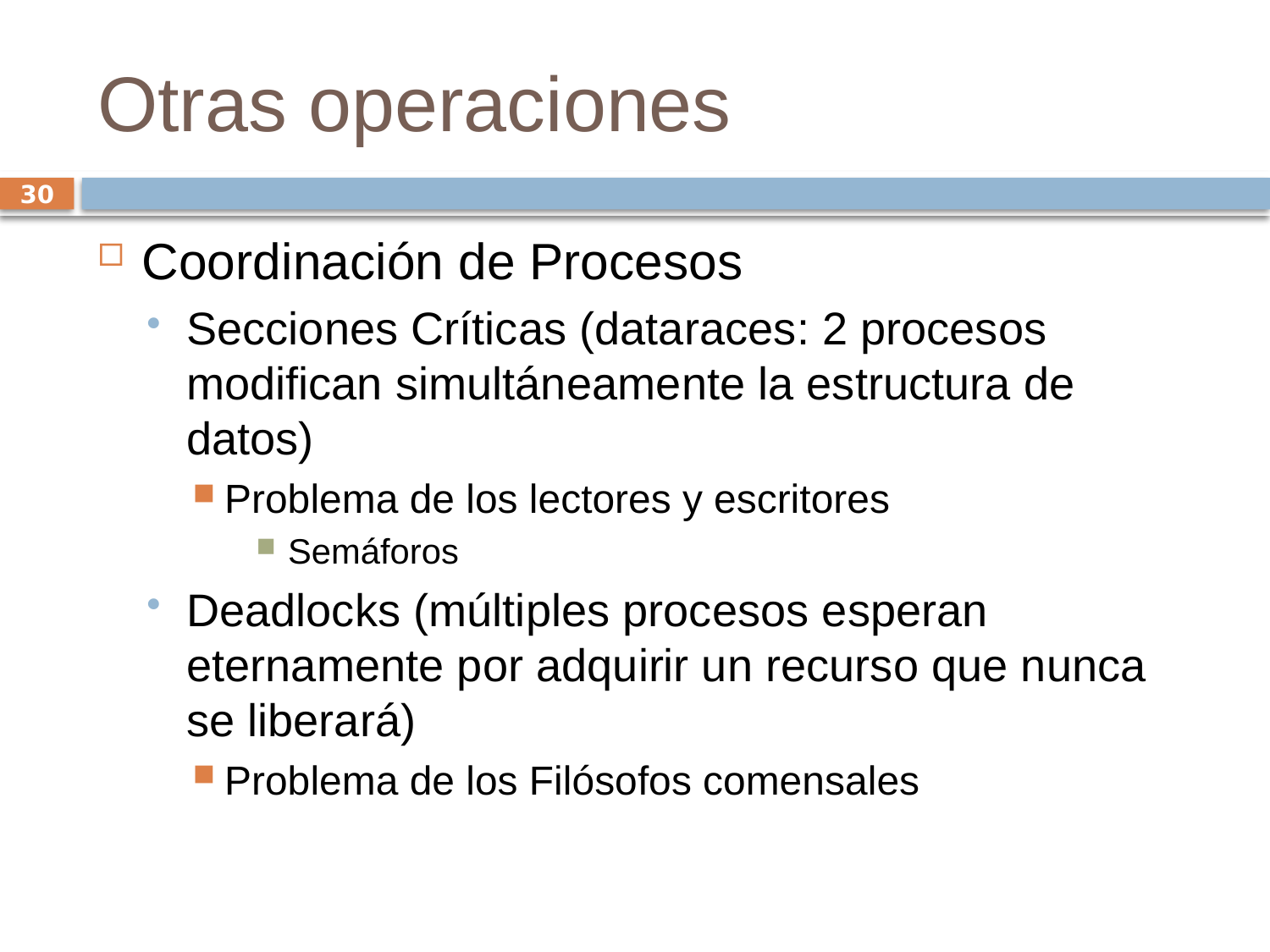

# Otras operaciones
30
Coordinación de Procesos
Secciones Críticas (dataraces: 2 procesos modifican simultáneamente la estructura de datos)
Problema de los lectores y escritores
Semáforos
Deadlocks (múltiples procesos esperan eternamente por adquirir un recurso que nunca se liberará)
Problema de los Filósofos comensales